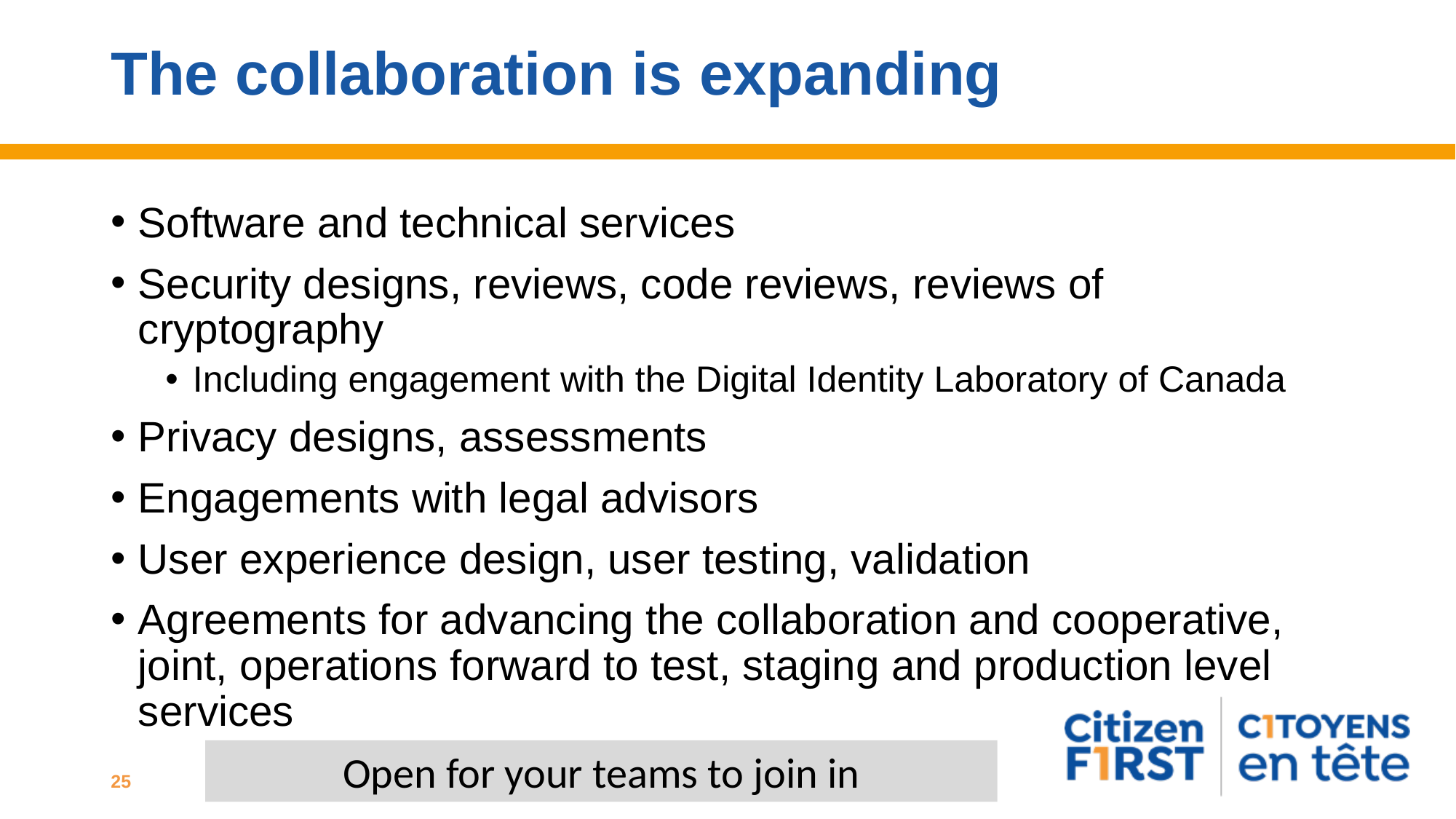

# The collaboration is expanding
Software and technical services
Security designs, reviews, code reviews, reviews of cryptography
Including engagement with the Digital Identity Laboratory of Canada
Privacy designs, assessments
Engagements with legal advisors
User experience design, user testing, validation
Agreements for advancing the collaboration and cooperative, joint, operations forward to test, staging and production level services

Open for your teams to join in
25